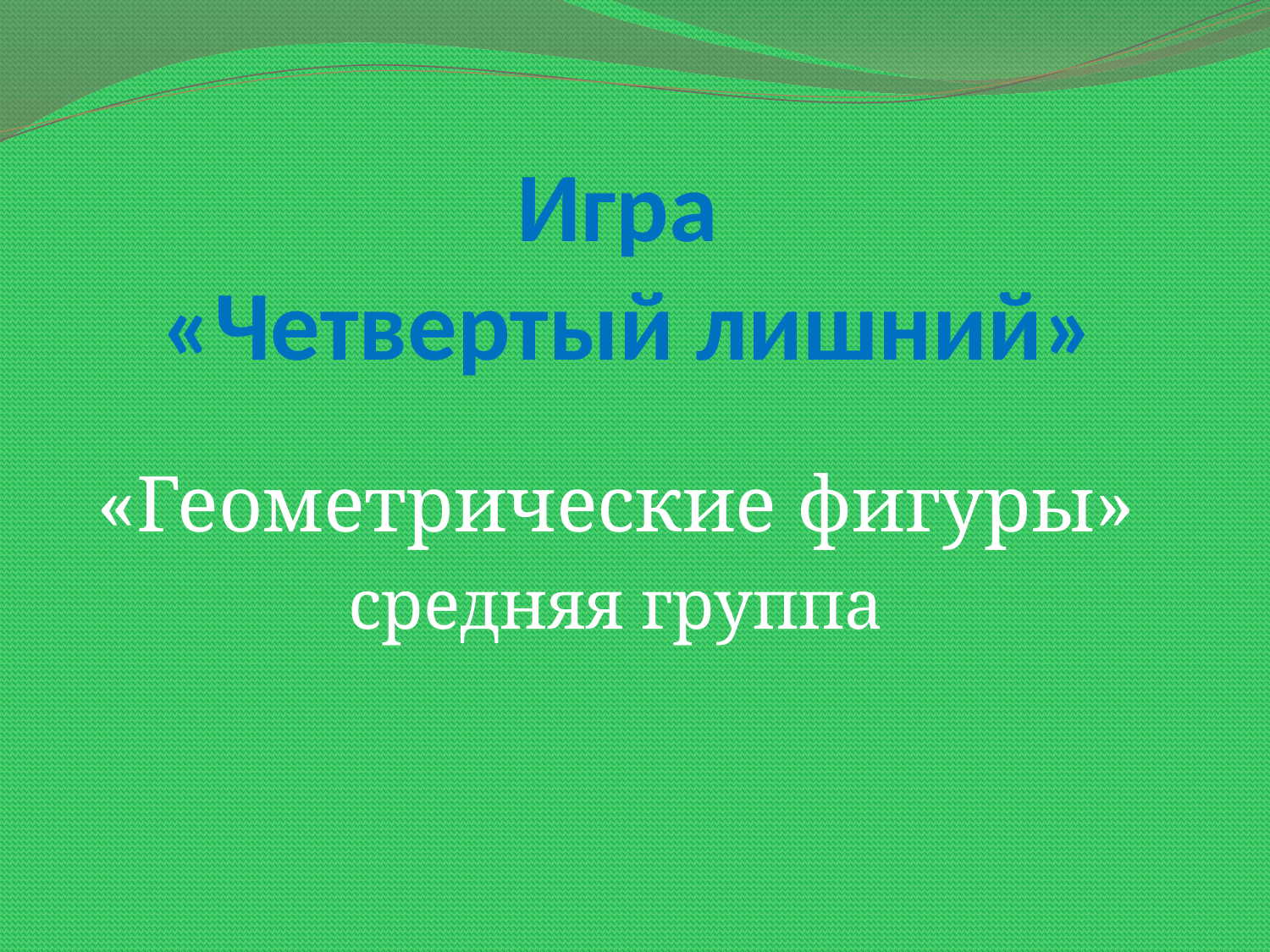

# Игра «Четвертый лишний»
«Геометрические фигуры»
средняя группа